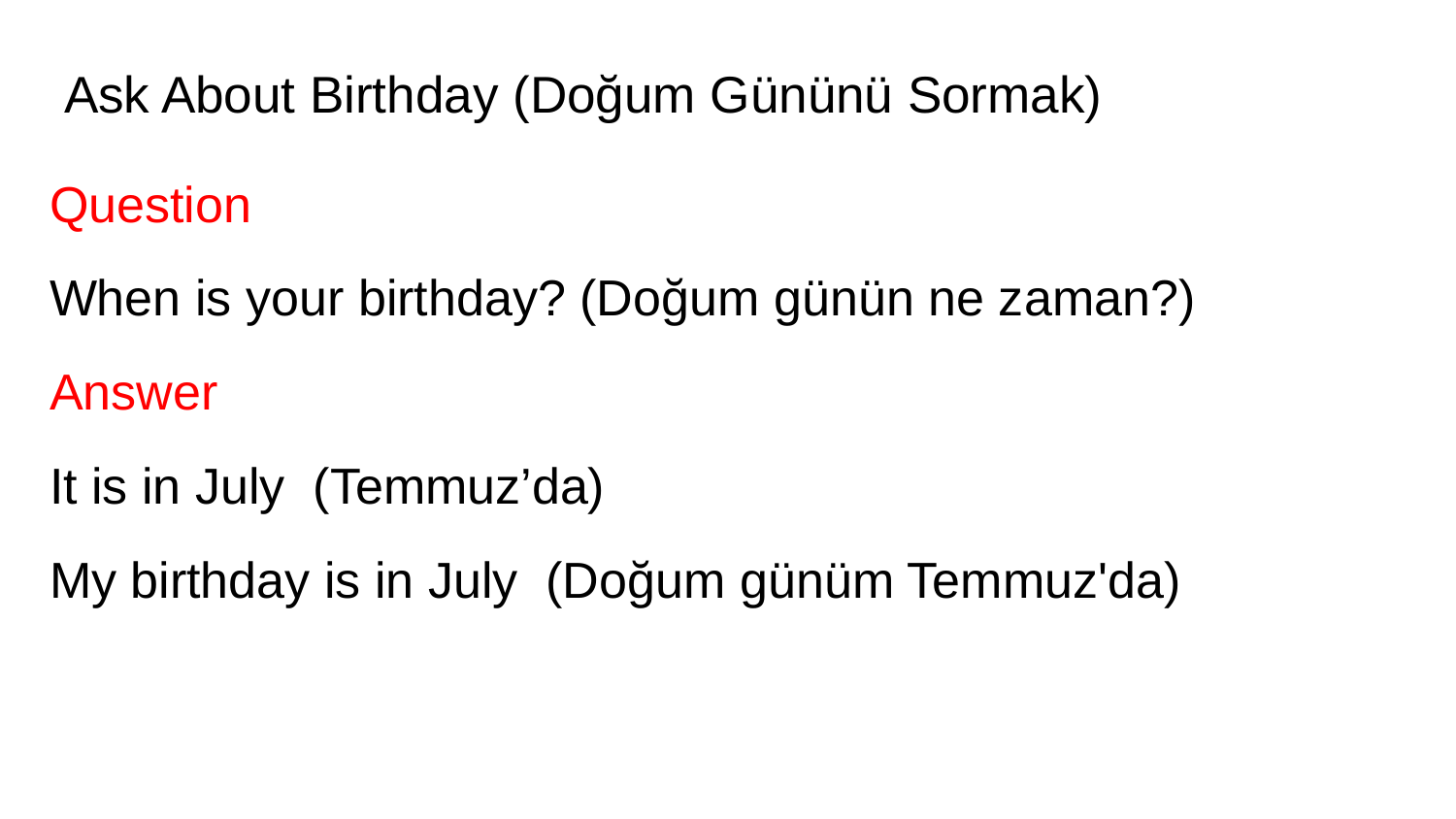

# Ask About Birthday (Doğum Gününü Sormak)
Question
When is your birthday? (Doğum günün ne zaman?)
Answer
It is in July  (Temmuz’da)
My birthday is in July  (Doğum günüm Temmuz'da)